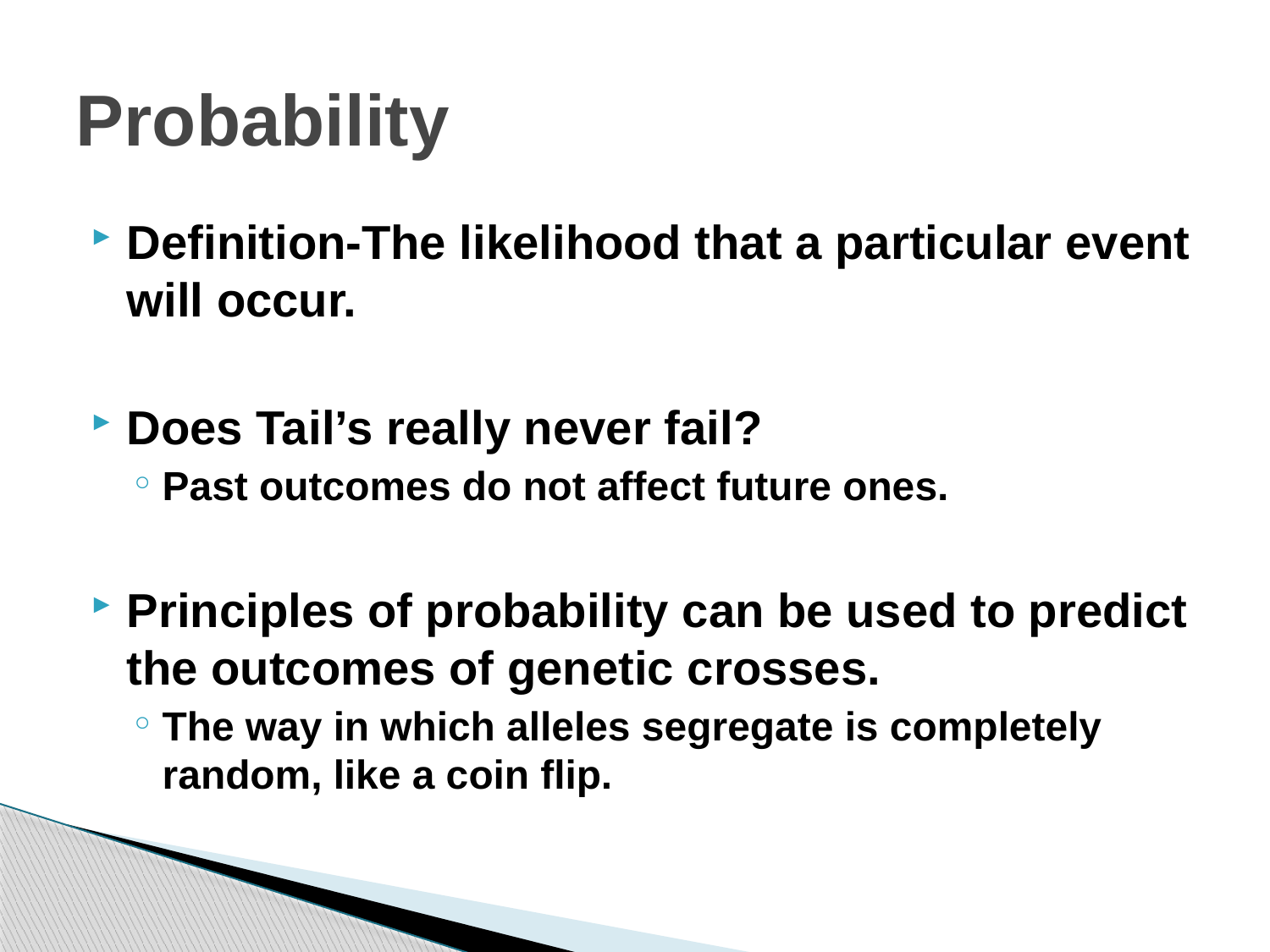

# Probability
Definition-The likelihood that a particular event will occur.

Does Tail’s really never fail?
Past outcomes do not affect future ones.

Principles of probability can be used to predict the outcomes of genetic crosses.
The way in which alleles segregate is completely random, like a coin flip.